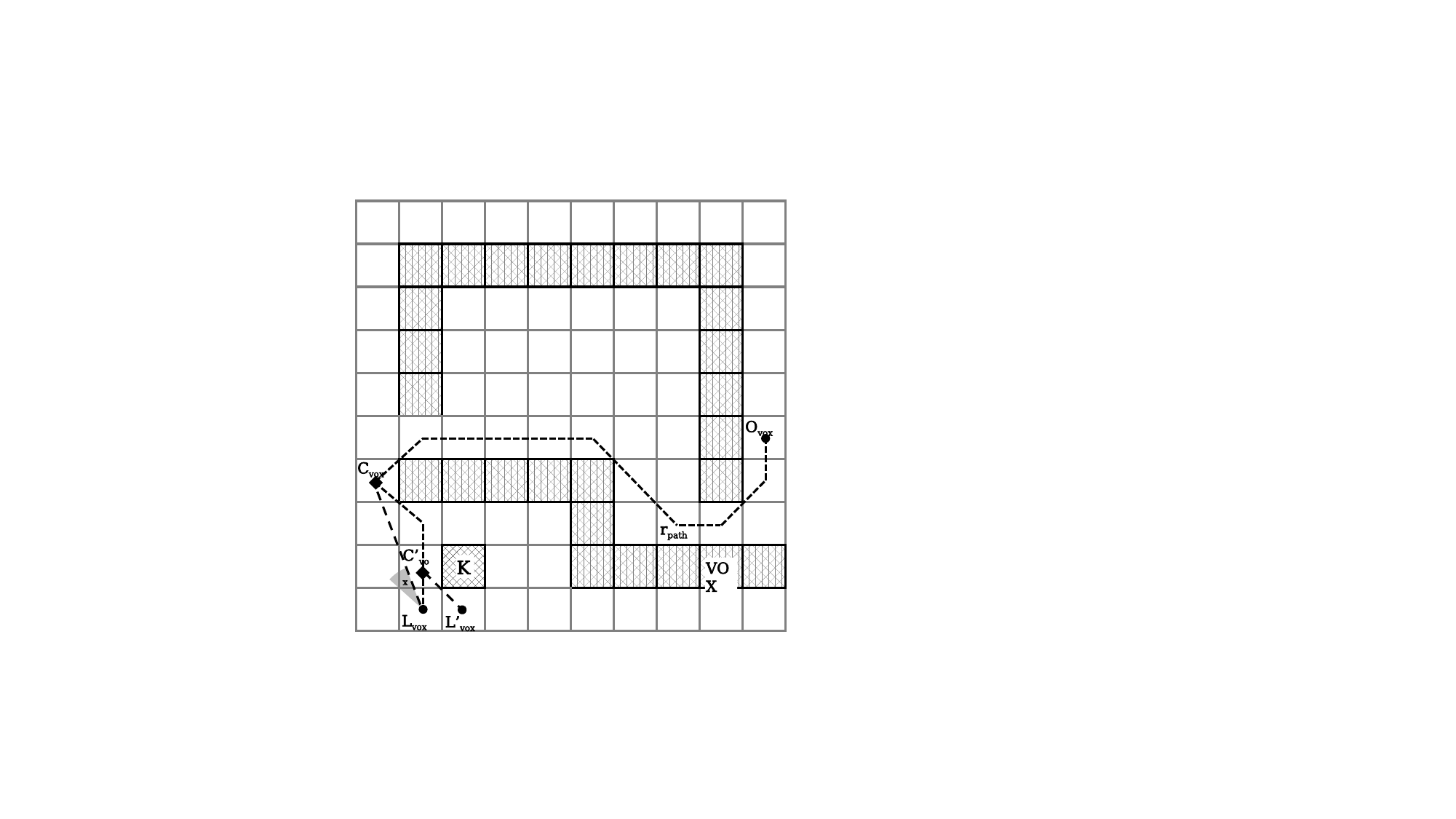

Ovox
Cvox

rpath

C’vox
K

Lvox
L’vox
VOX